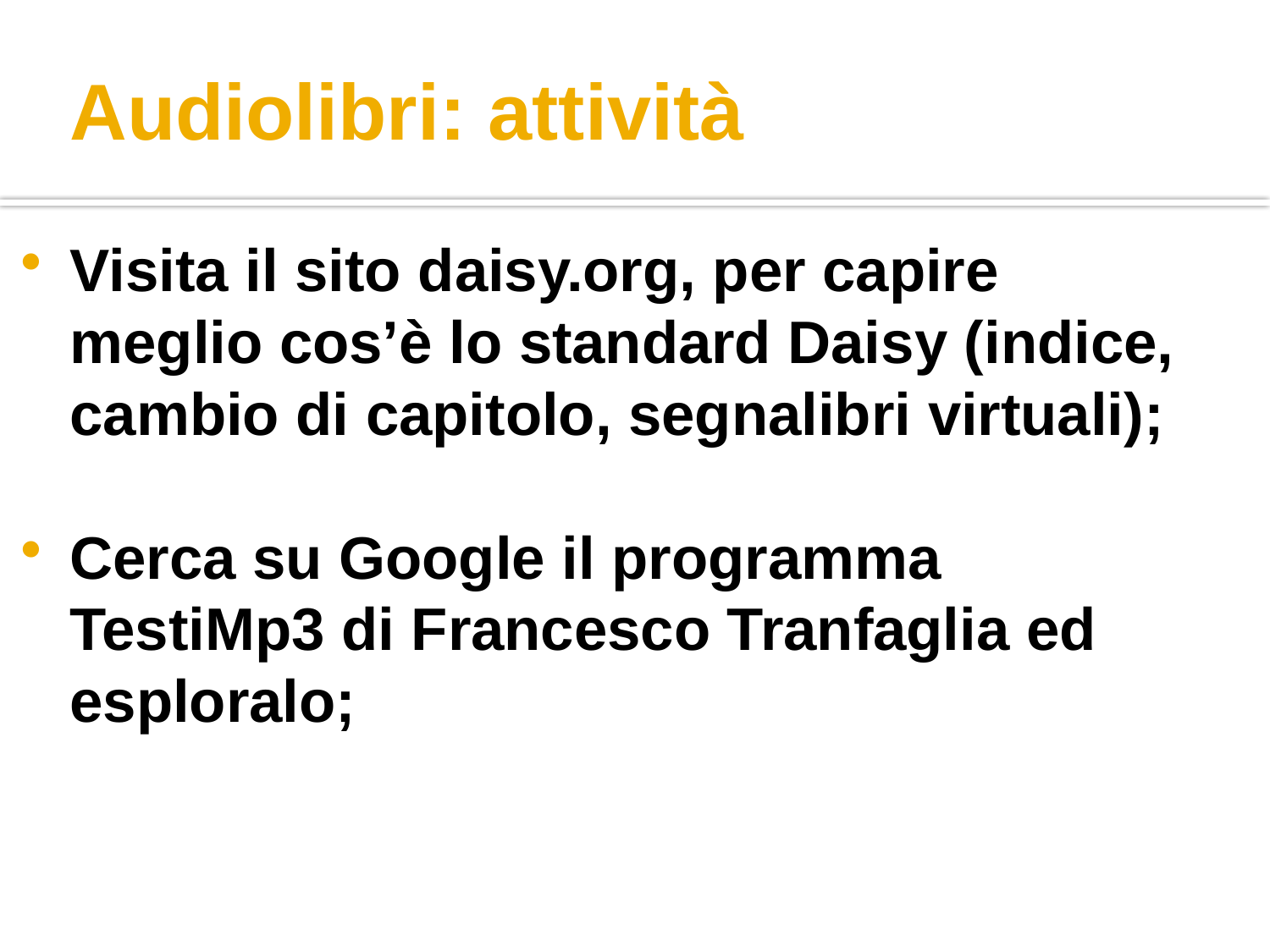

# Audiolibri: attività
Visita il sito daisy.org, per capire meglio cos’è lo standard Daisy (indice, cambio di capitolo, segnalibri virtuali);

Cerca su Google il programma TestiMp3 di Francesco Tranfaglia ed esploralo;